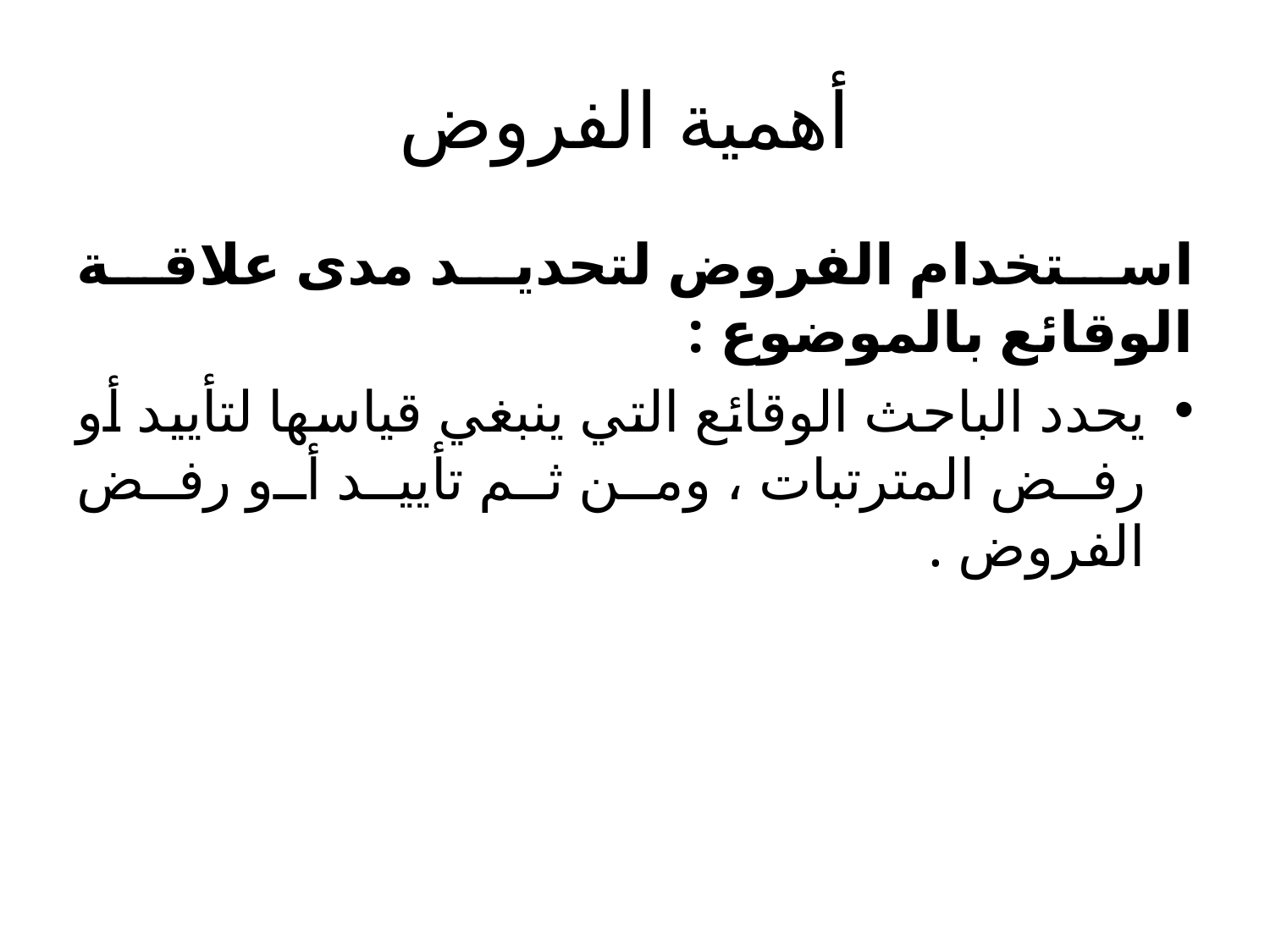

# أهمية الفروض
استخدام الفروض لتحديد مدى علاقة الوقائع بالموضوع :
يحدد الباحث الوقائع التي ينبغي قياسها لتأييد أو رفض المترتبات ، ومن ثم تأييد أو رفض الفروض .